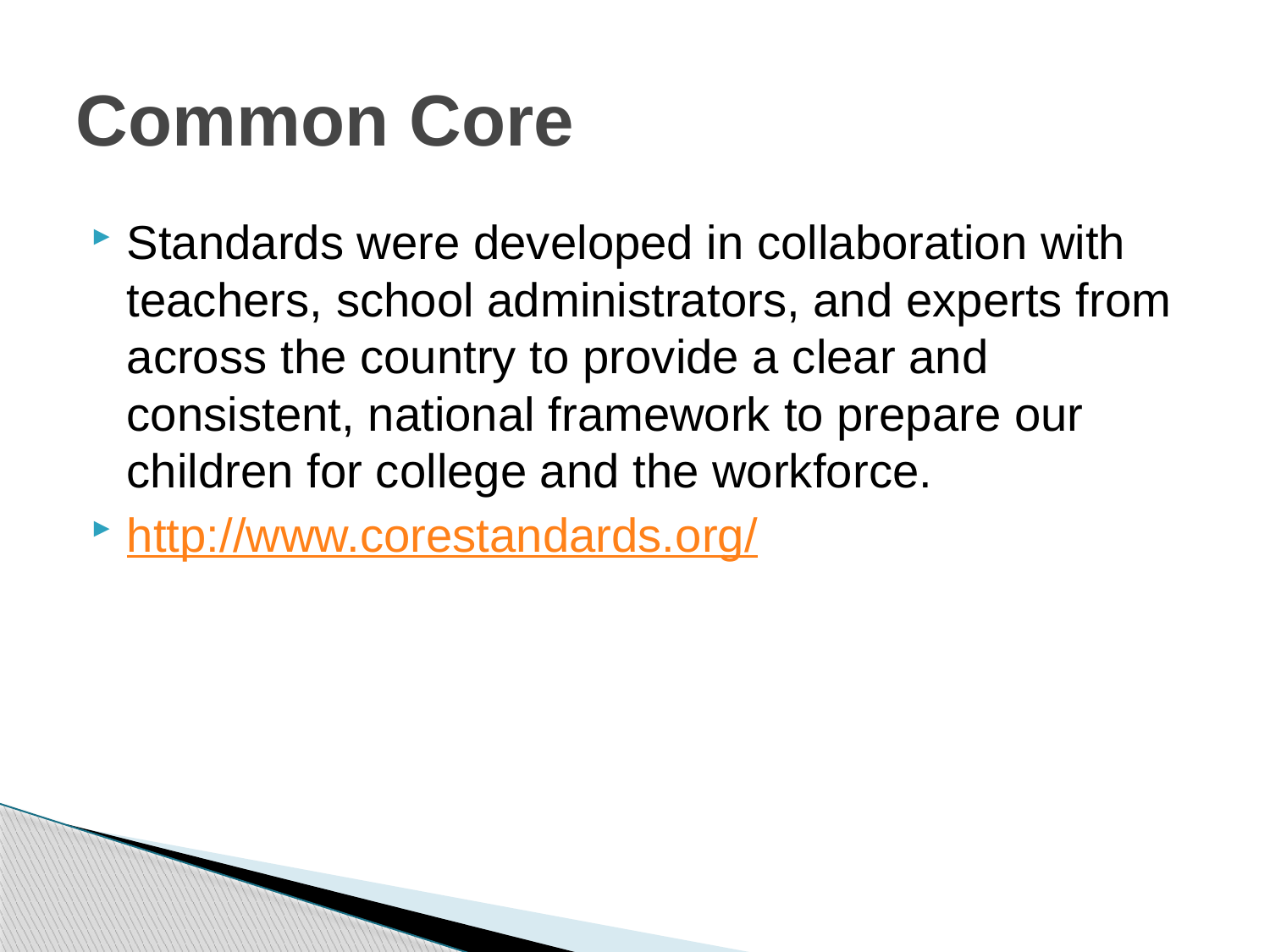

# Common Core
Standards were developed in collaboration with teachers, school administrators, and experts from across the country to provide a clear and consistent, national framework to prepare our children for college and the workforce.
http://www.corestandards.org/